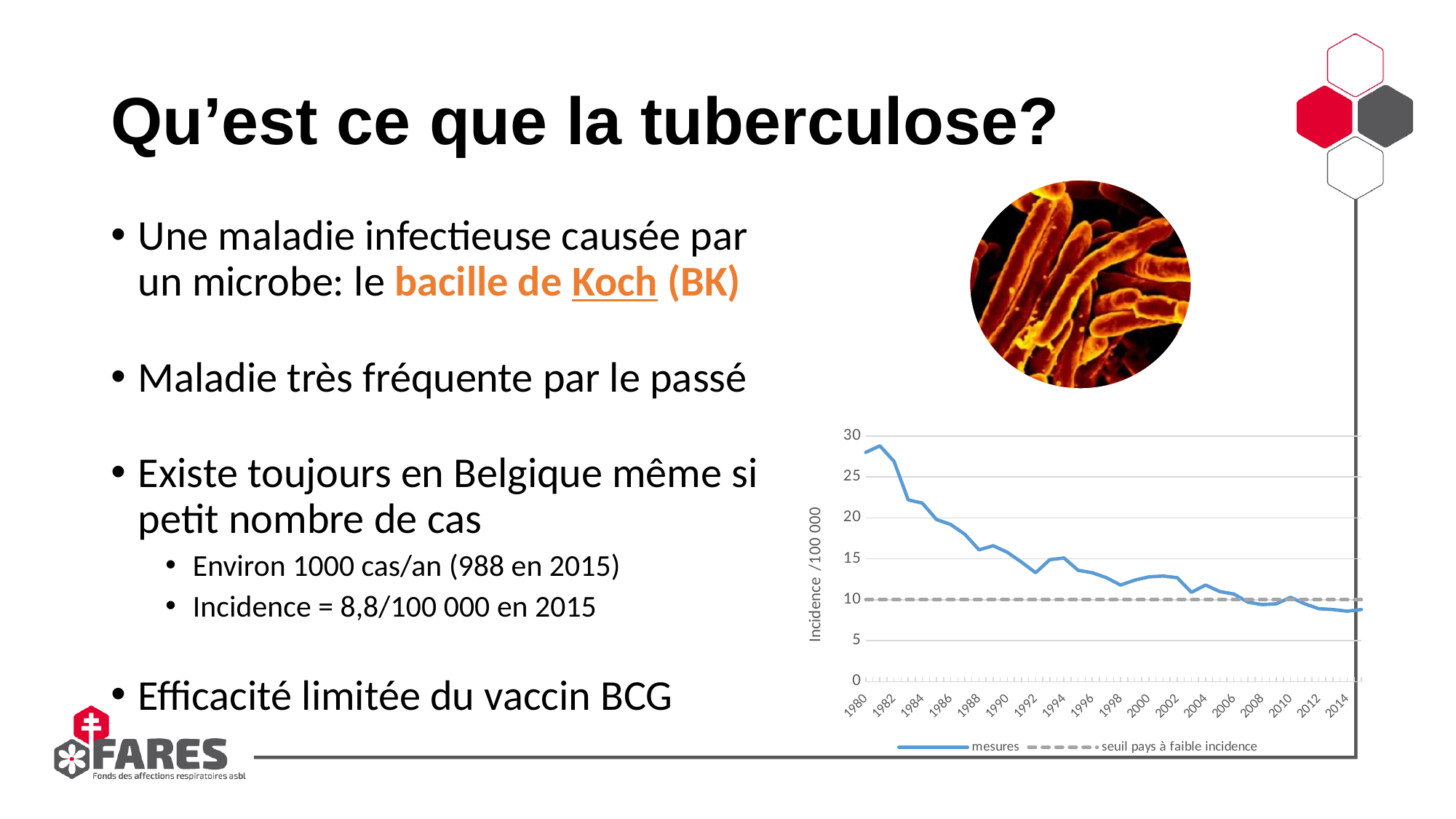

# Qu’est ce que la tuberculose?

Une maladie infectieuse causée par un microbe: le bacille de Koch (BK)

Maladie très fréquente par le passé

Existe toujours en Belgique même si petit nombre de cas
Environ 1000 cas/an (988 en 2015)
Incidence = 8,8/100 000 en 2015

Efficacité limitée du vaccin BCG

### Chart

| Category | mesures | seuil pays à faible incidence |
|---|---|---|
| 1980 | 28.0 | 10.0 |
| 1981 | 28.8 | 10.0 |
| 1982 | 26.9 | 10.0 |
| 1983 | 22.2 | 10.0 |
| 1984 | 21.8 | 10.0 |
| 1985 | 19.8 | 10.0 |
| 1986 | 19.2 | 10.0 |
| 1987 | 18.0 | 10.0 |
| 1988 | 16.1 | 10.0 |
| 1989 | 16.6 | 10.0 |
| 1990 | 15.8 | 10.0 |
| 1991 | 14.6 | 10.0 |
| 1992 | 13.3 | 10.0 |
| 1993 | 14.9 | 10.0 |
| 1994 | 15.1 | 10.0 |
| 1995 | 13.6 | 10.0 |
| 1996 | 13.3 | 10.0 |
| 1997 | 12.7 | 10.0 |
| 1998 | 11.8 | 10.0 |
| 1999 | 12.4 | 10.0 |
| 2000 | 12.8 | 10.0 |
| 2001 | 12.9 | 10.0 |
| 2002 | 12.7 | 10.0 |
| 2003 | 10.9 | 10.0 |
| 2004 | 11.8 | 10.0 |
| 2005 | 11.0 | 10.0 |
| 2006 | 10.7 | 10.0 |
| 2007 | 9.7 | 10.0 |
| 2008 | 9.4 | 10.0 |
| 2009 | 9.5 | 10.0 |
| 2010 | 10.3 | 10.0 |
| 2011 | 9.5 | 10.0 |
| 2012 | 8.9 | 10.0 |
| 2013 | 8.8 | 10.0 |
| 2014 | 8.6 | 10.0 |
| 2015 | 8.8 | 10.0 |